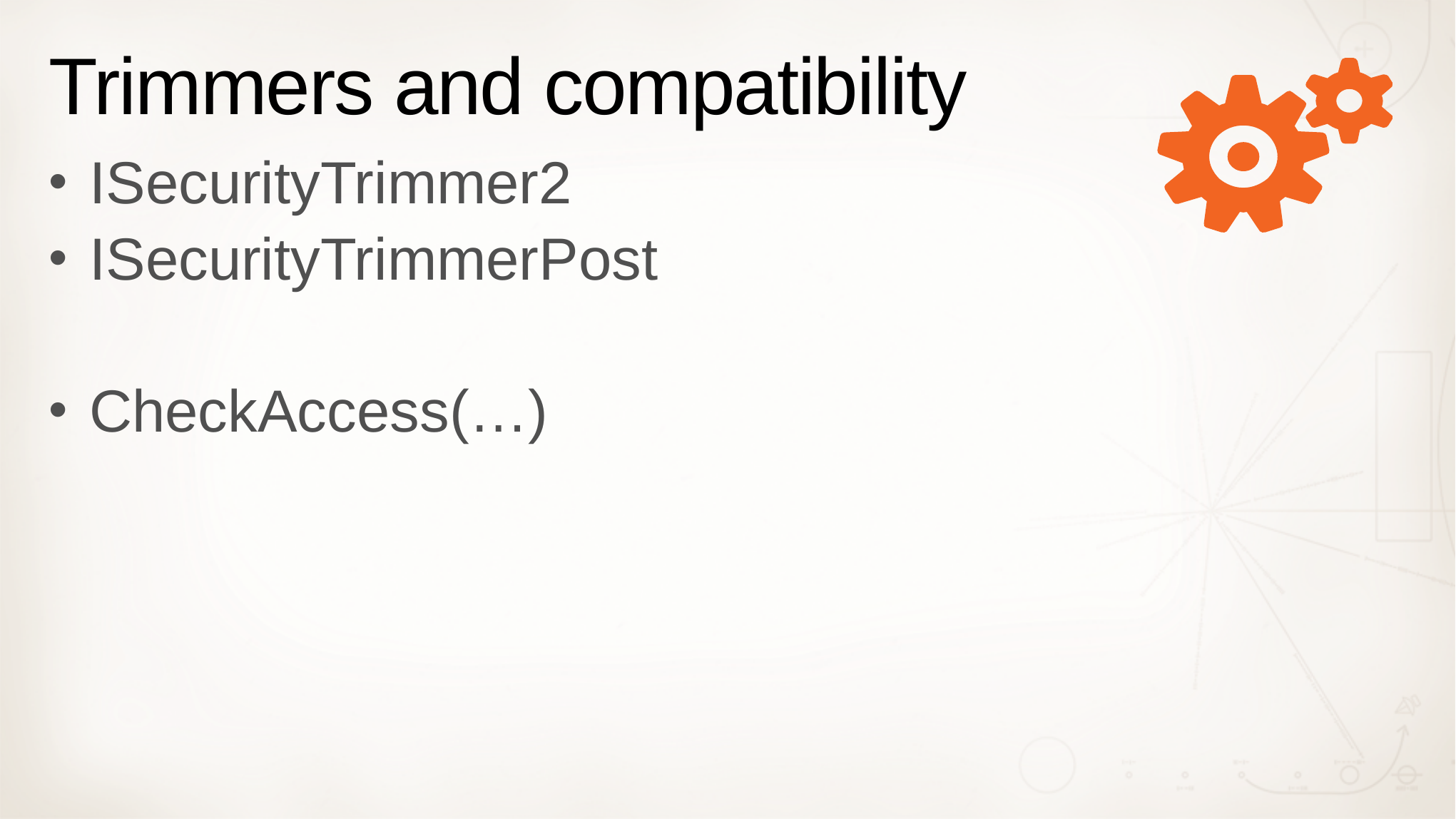

# Trimmers and compatibility

ISecurityTrimmer2
ISecurityTrimmerPost

CheckAccess(…)